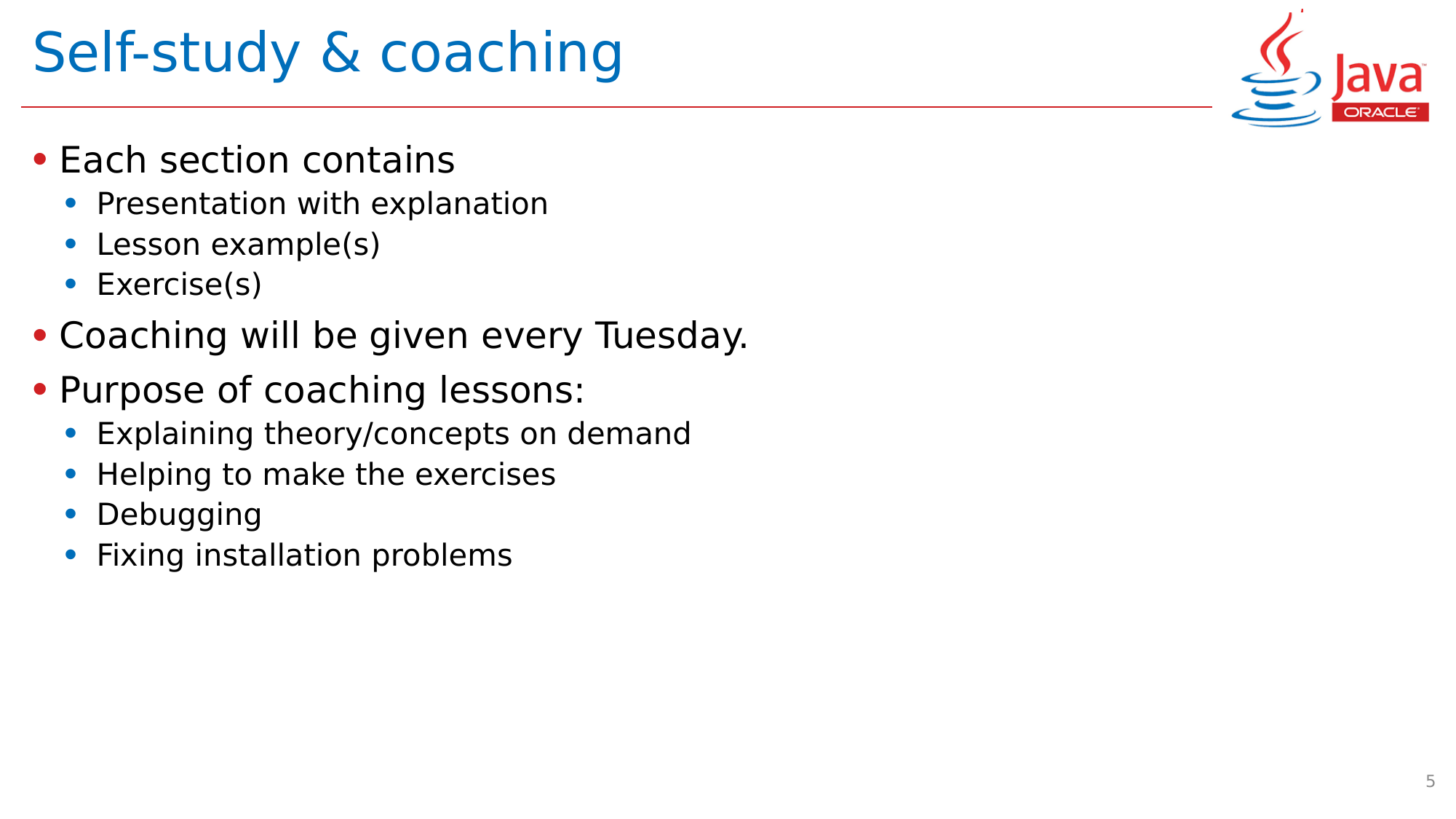

# Self-study & coaching
Each section contains
Presentation with explanation
Lesson example(s)
Exercise(s)
Coaching will be given every Tuesday.
Purpose of coaching lessons:
Explaining theory/concepts on demand
Helping to make the exercises
Debugging
Fixing installation problems

5